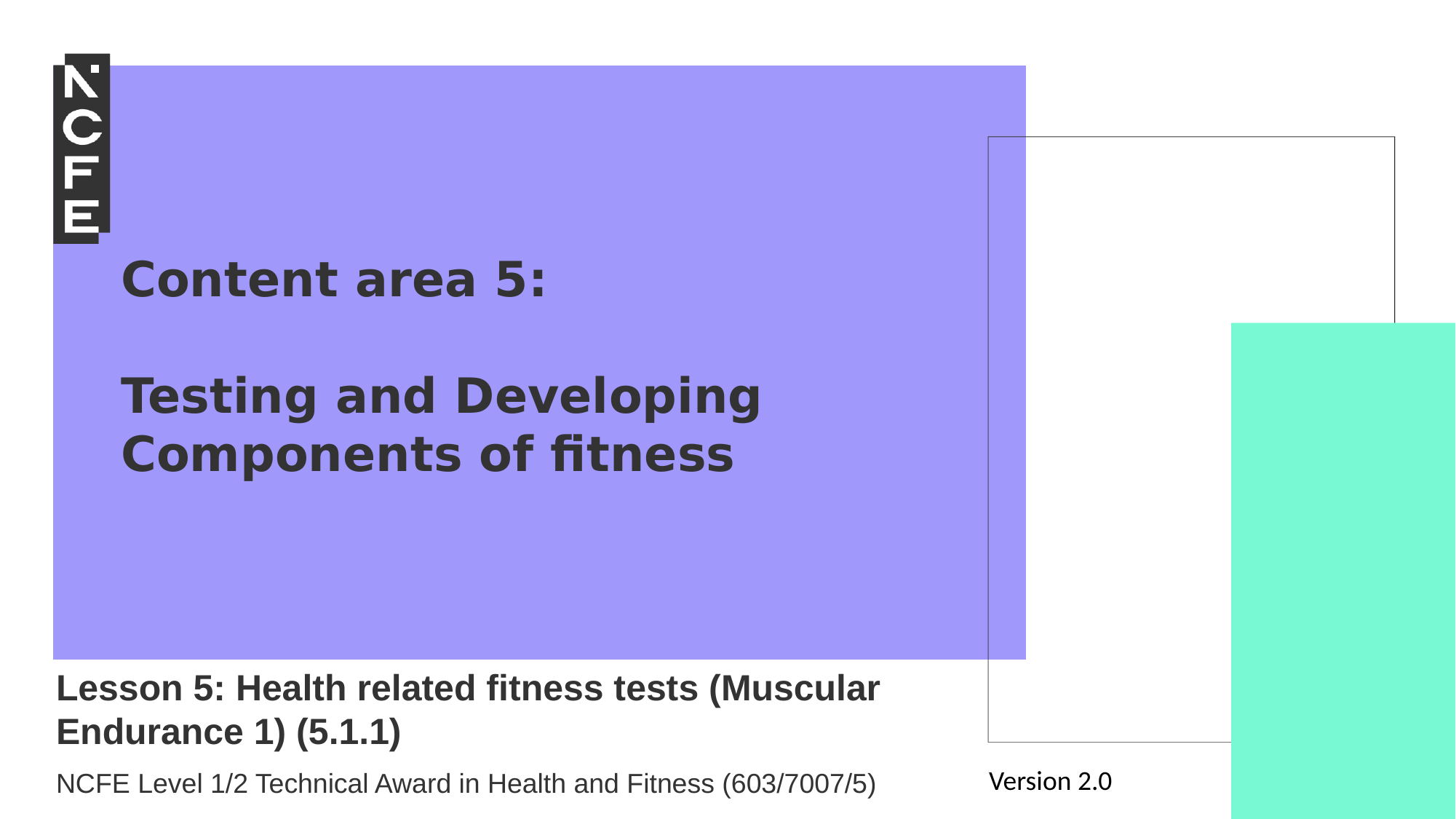

Content area 5:

Testing and Developing Components of fitness
Lesson 5: Health related fitness tests (Muscular Endurance 1) (5.1.1)

NCFE Level 1/2 Technical Award in Health and Fitness (603/7007/5)

Version 2.0